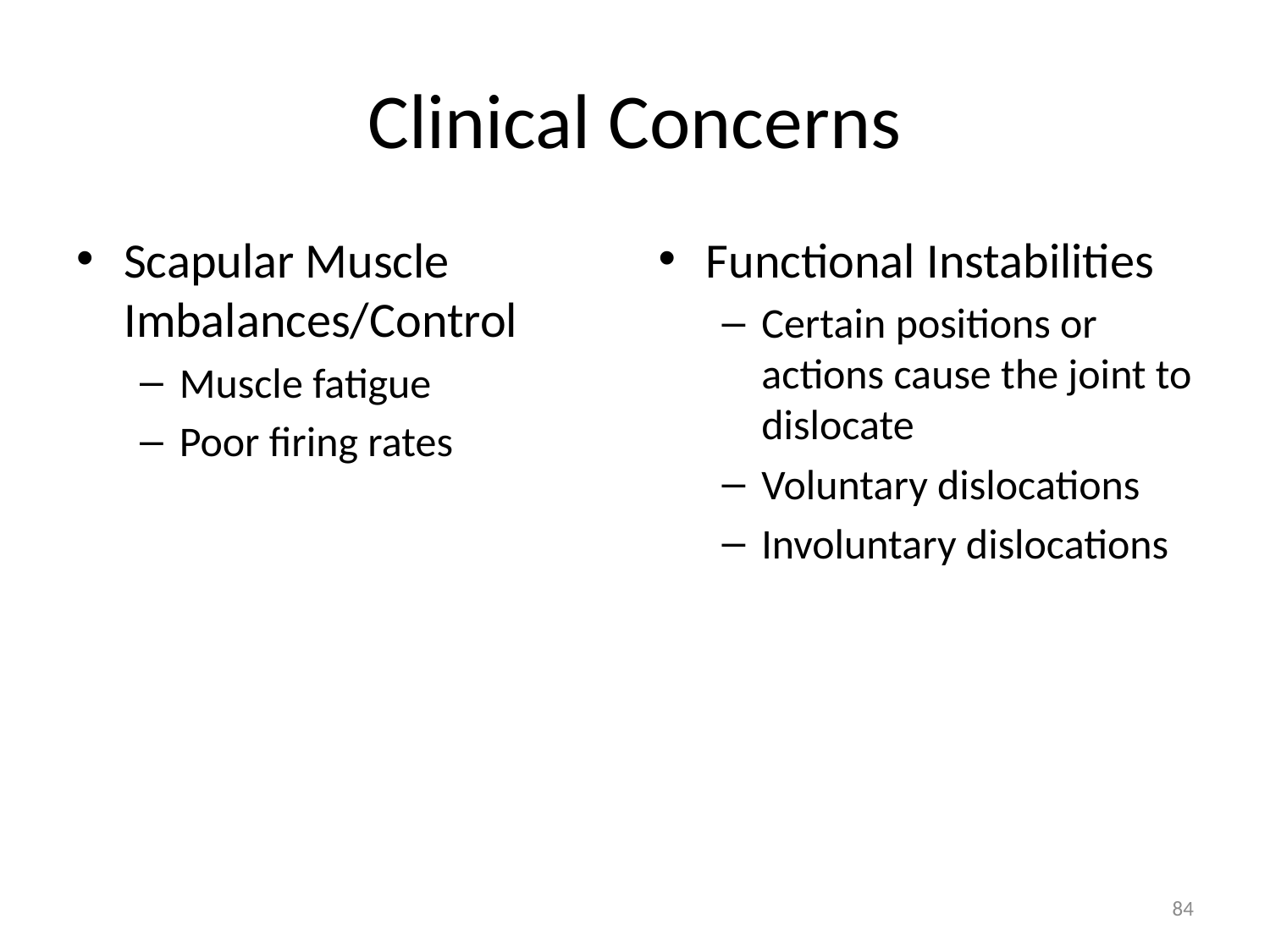

# Clinical Concerns
Scapular Muscle Imbalances/Control
Muscle fatigue
Poor firing rates
Functional Instabilities
Certain positions or actions cause the joint to dislocate
Voluntary dislocations
Involuntary dislocations
84